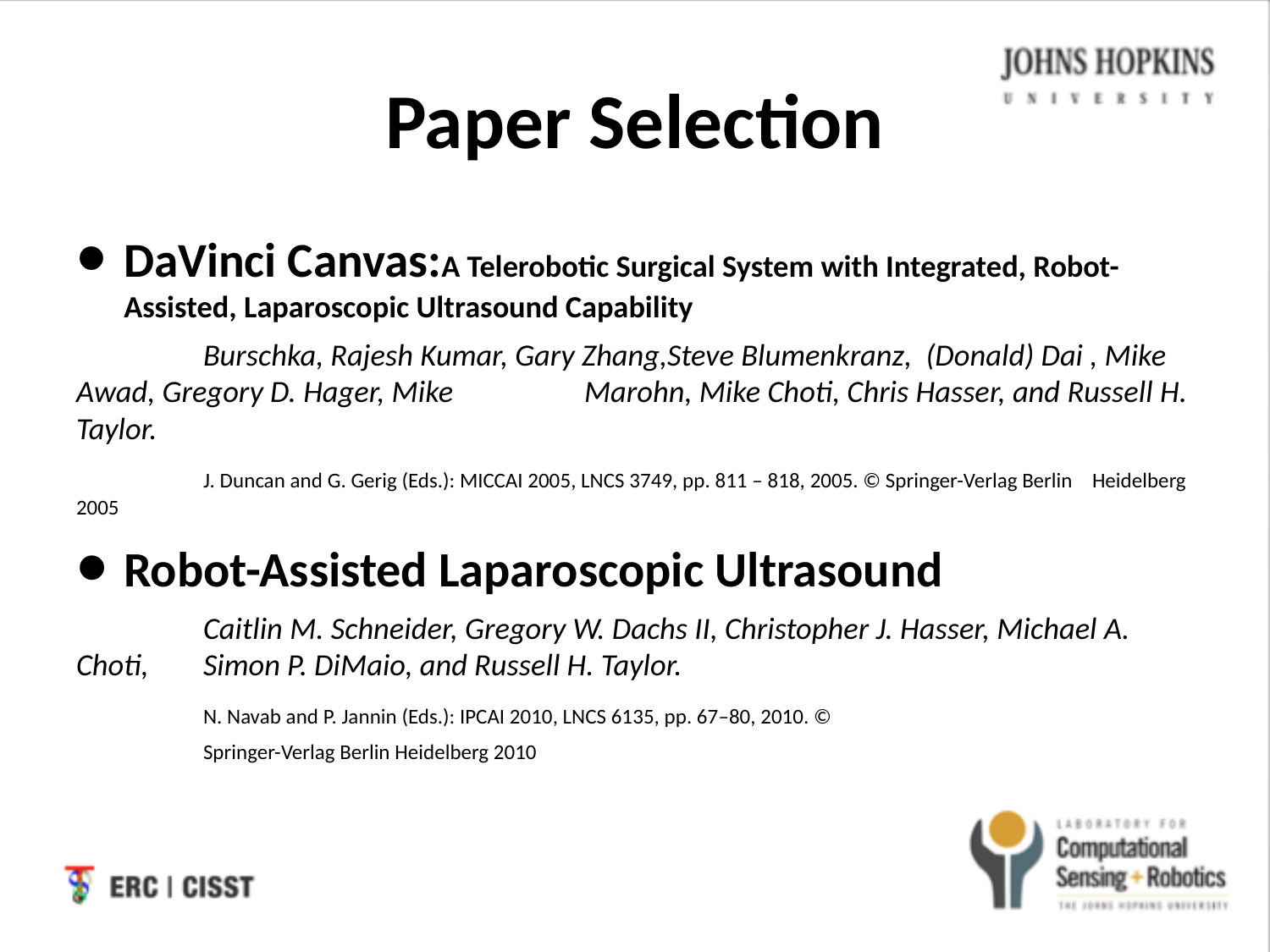

# Paper Selection
DaVinci Canvas: A Telerobotic Surgical System with Integrated, Robot-Assisted, Laparoscopic Ultrasound Capability
      	Burschka, Rajesh Kumar, Gary Zhang,Steve Blumenkranz,  (Donald) Dai , Mike Awad, Gregory D. Hager, Mike 	Marohn, Mike Choti, Chris Hasser, and Russell H. Taylor.
	J. Duncan and G. Gerig (Eds.): MICCAI 2005, LNCS 3749, pp. 811 – 818, 2005. © Springer-Verlag Berlin 	Heidelberg 2005
Robot-Assisted Laparoscopic Ultrasound
	Caitlin M. Schneider, Gregory W. Dachs II, Christopher J. Hasser, Michael A. Choti, 	Simon P. DiMaio, and Russell H. Taylor.
	N. Navab and P. Jannin (Eds.): IPCAI 2010, LNCS 6135, pp. 67–80, 2010. ©
 	Springer-Verlag Berlin Heidelberg 2010